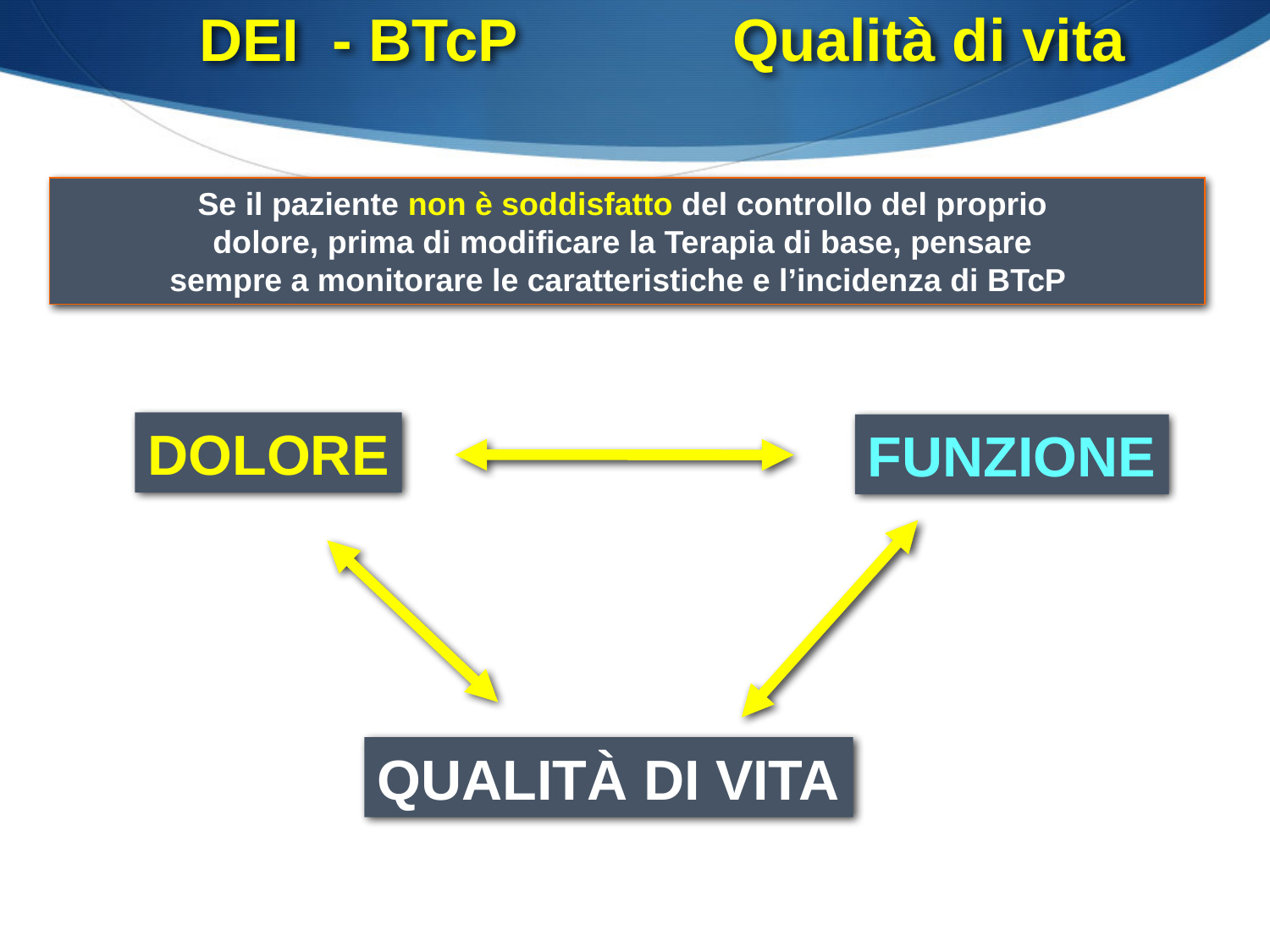

DEI  - BTcP             Qualità di vita
Se il paziente non è soddisfatto del controllo del proprio
dolore, prima di modificare la Terapia di base, pensare
sempre a monitorare le caratteristiche e l’incidenza di BTcP
DOLORE
FUNZIONE

QUALITÀ DI VITA